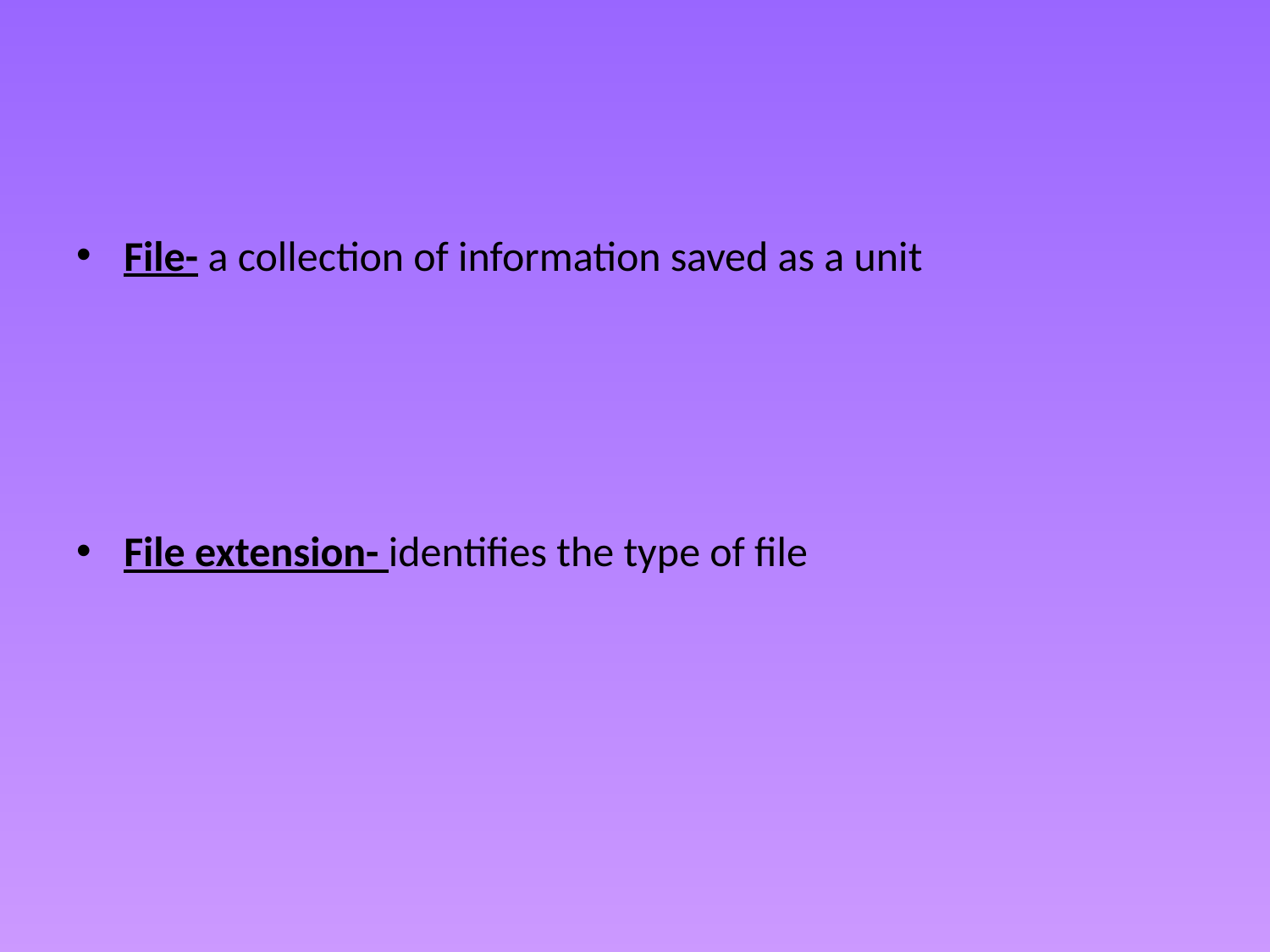

File- a collection of information saved as a unit

File extension- identifies the type of file